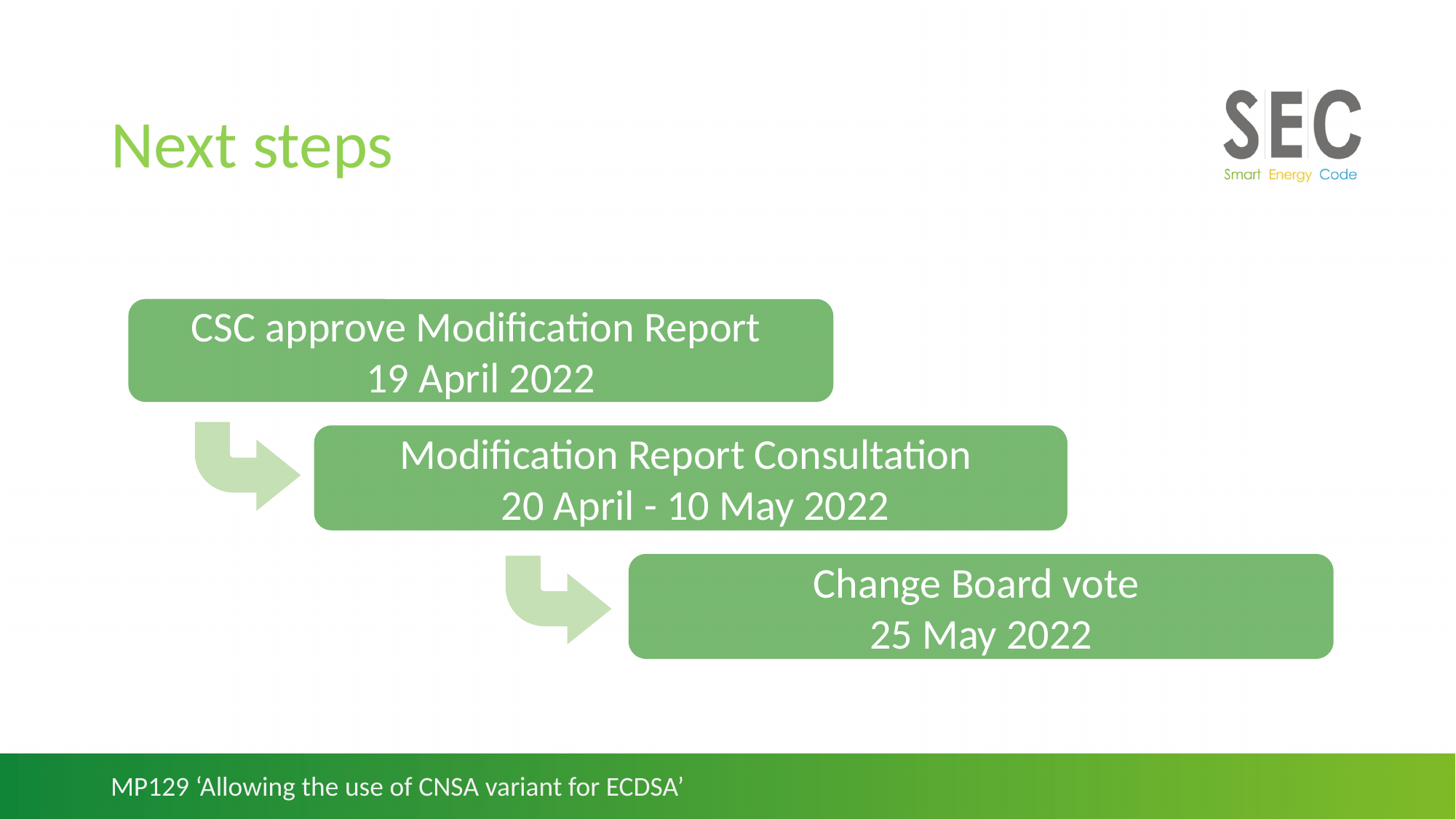

# Next steps

CSC approve Modification Report
19 April 2022

Modification Report Consultation
 20 April - 10 May 2022
Change Board vote
25 May 2022

MP129 ‘Allowing the use of CNSA variant for ECDSA’